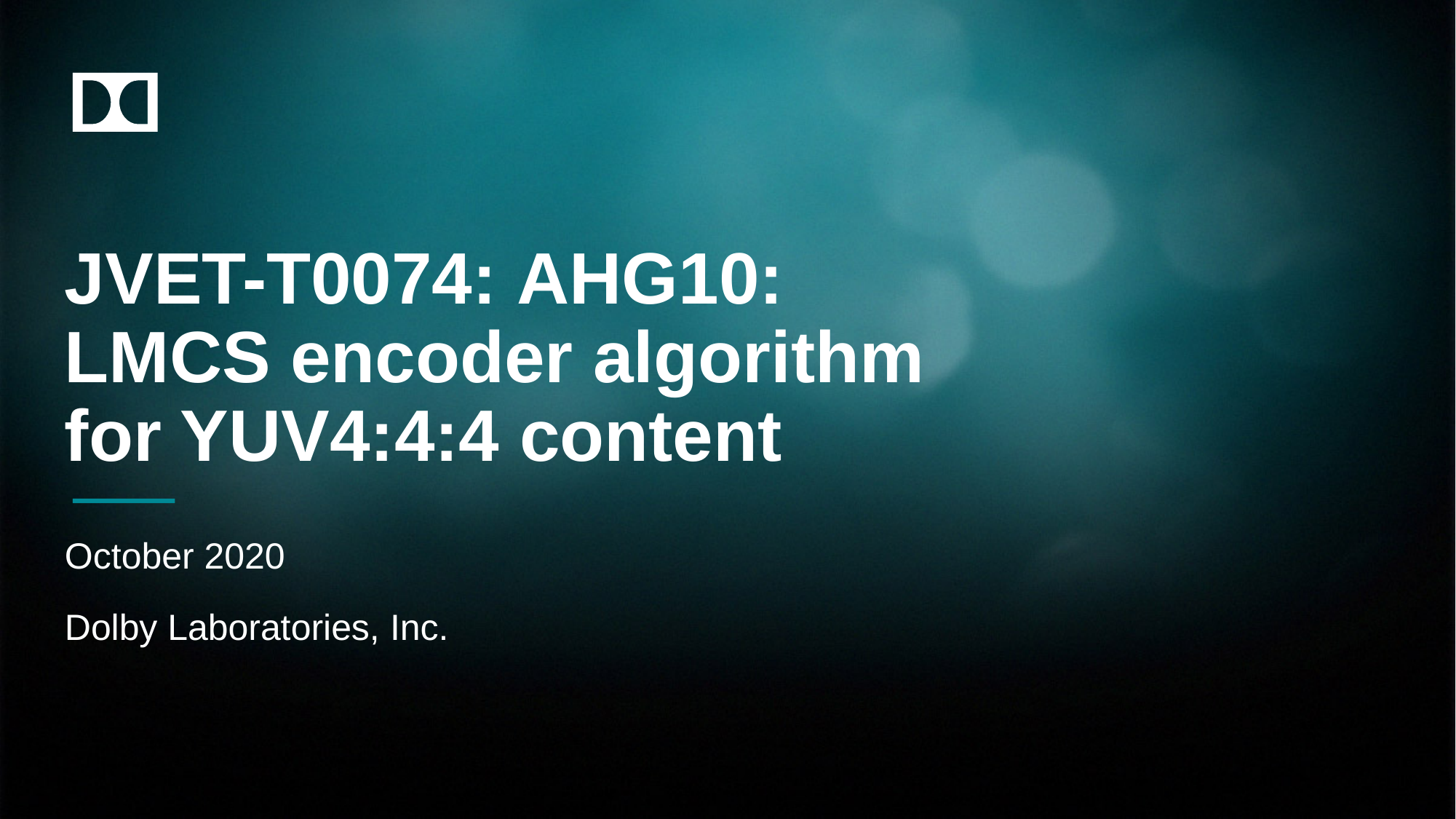

# JVET-T0074: AHG10: LMCS encoder algorithm for YUV4:4:4 content
October 2020
Dolby Laboratories, Inc.